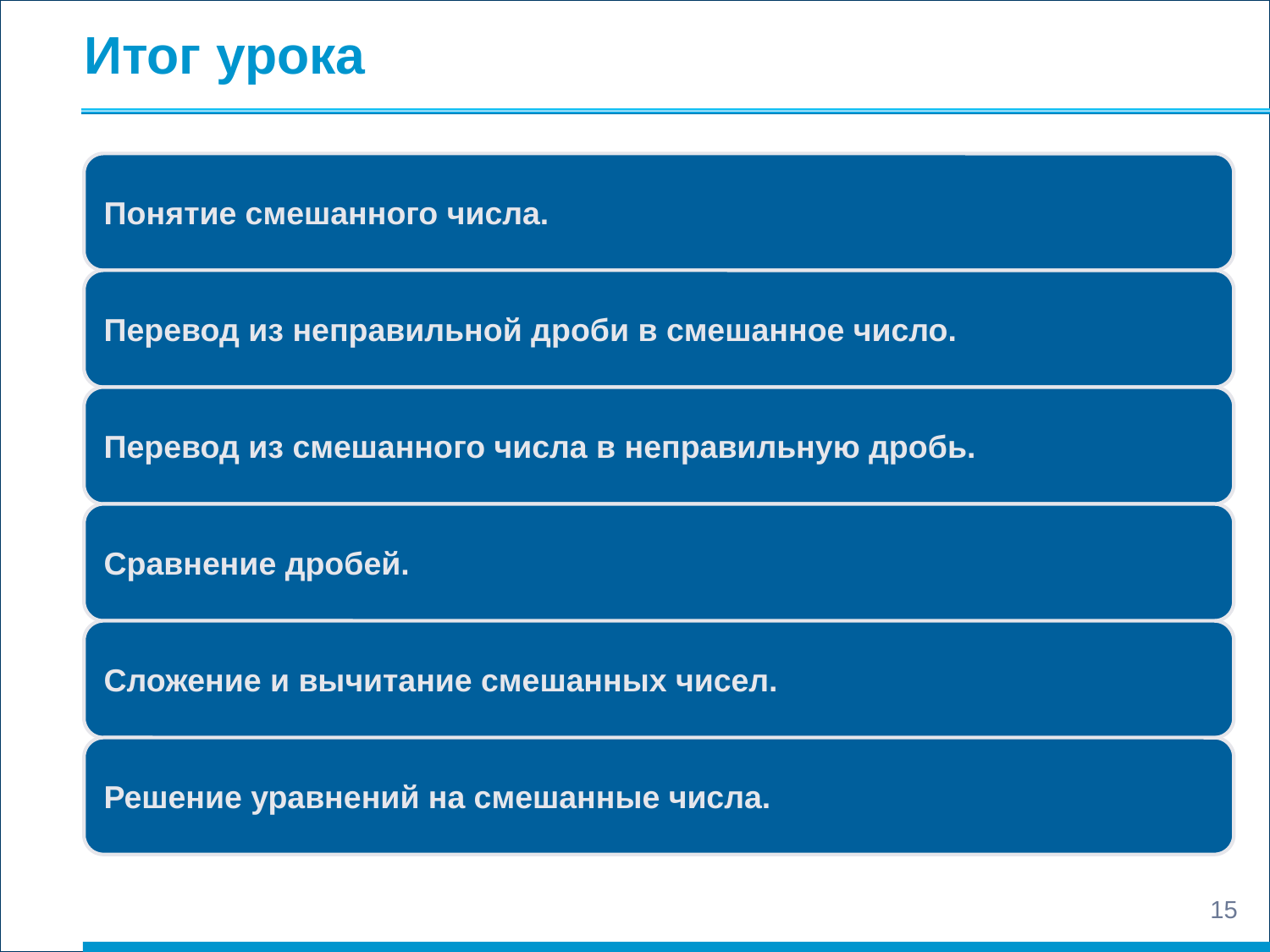

# Итог урока На уроке мы повторили и закрепили:
Понятие смешанного числа.
Перевод из неправильной дроби в смешанное число.
Перевод из смешанного числа в неправильную дробь.
Сравнение дробей.
Сложение и вычитание смешанных чисел.
Решение уравнений на смешанные числа.
15